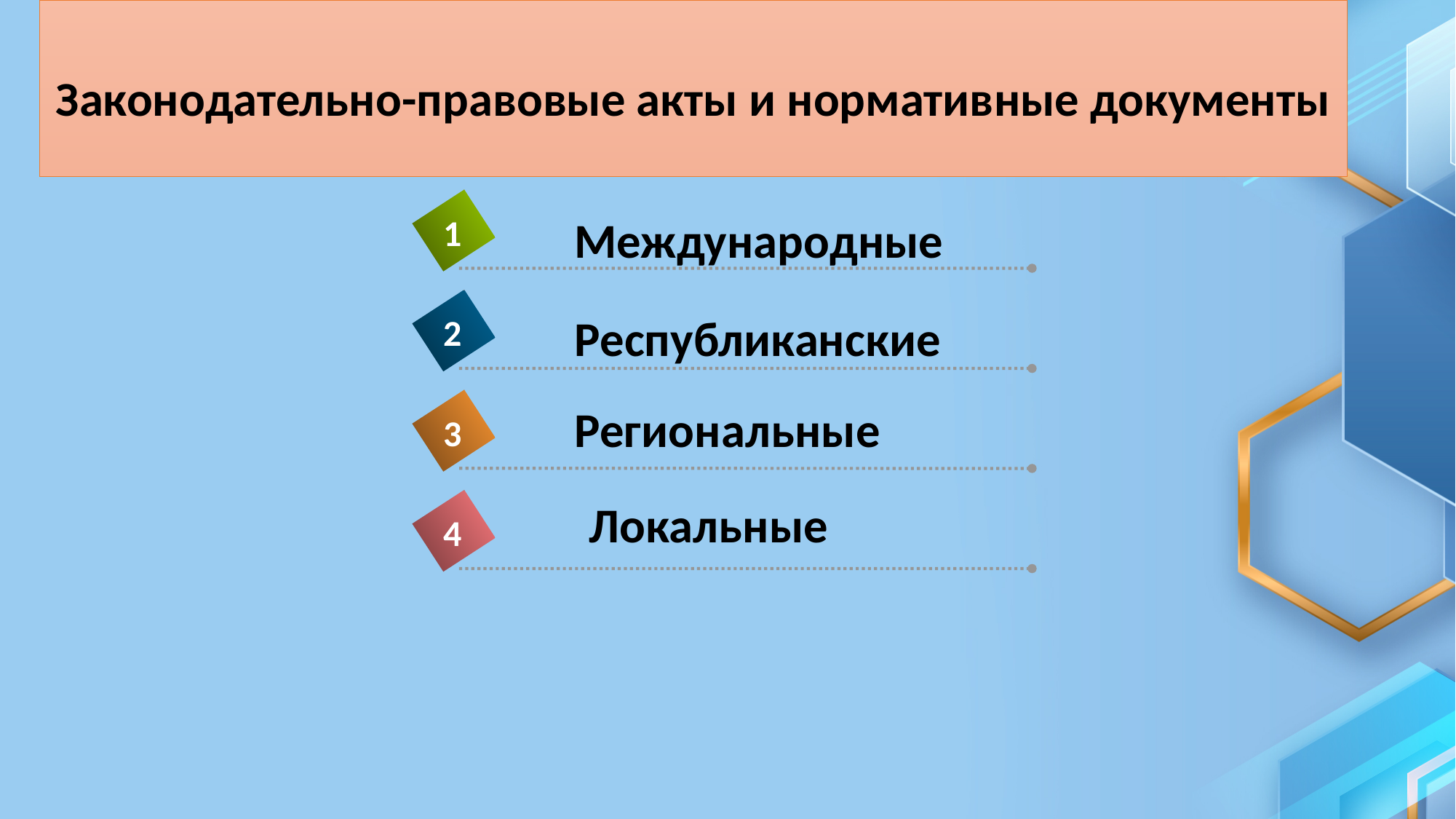

# Законодательно-правовые акты и нормативные документы

1

Международные

2

Республиканские
Региональные

3

Локальные

4